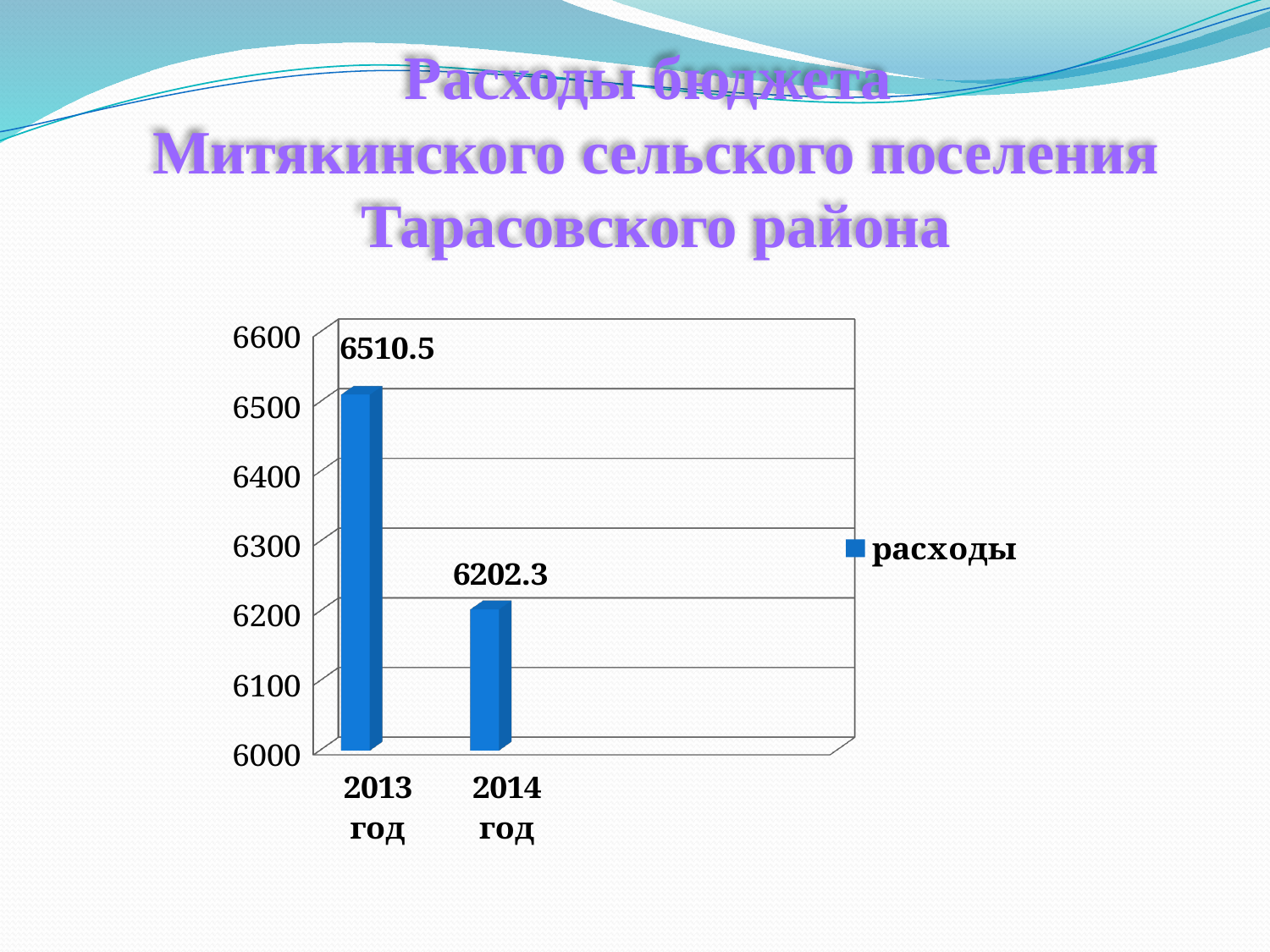

Расходы бюджета
Митякинского сельского поселения Тарасовского района

[unsupported chart]